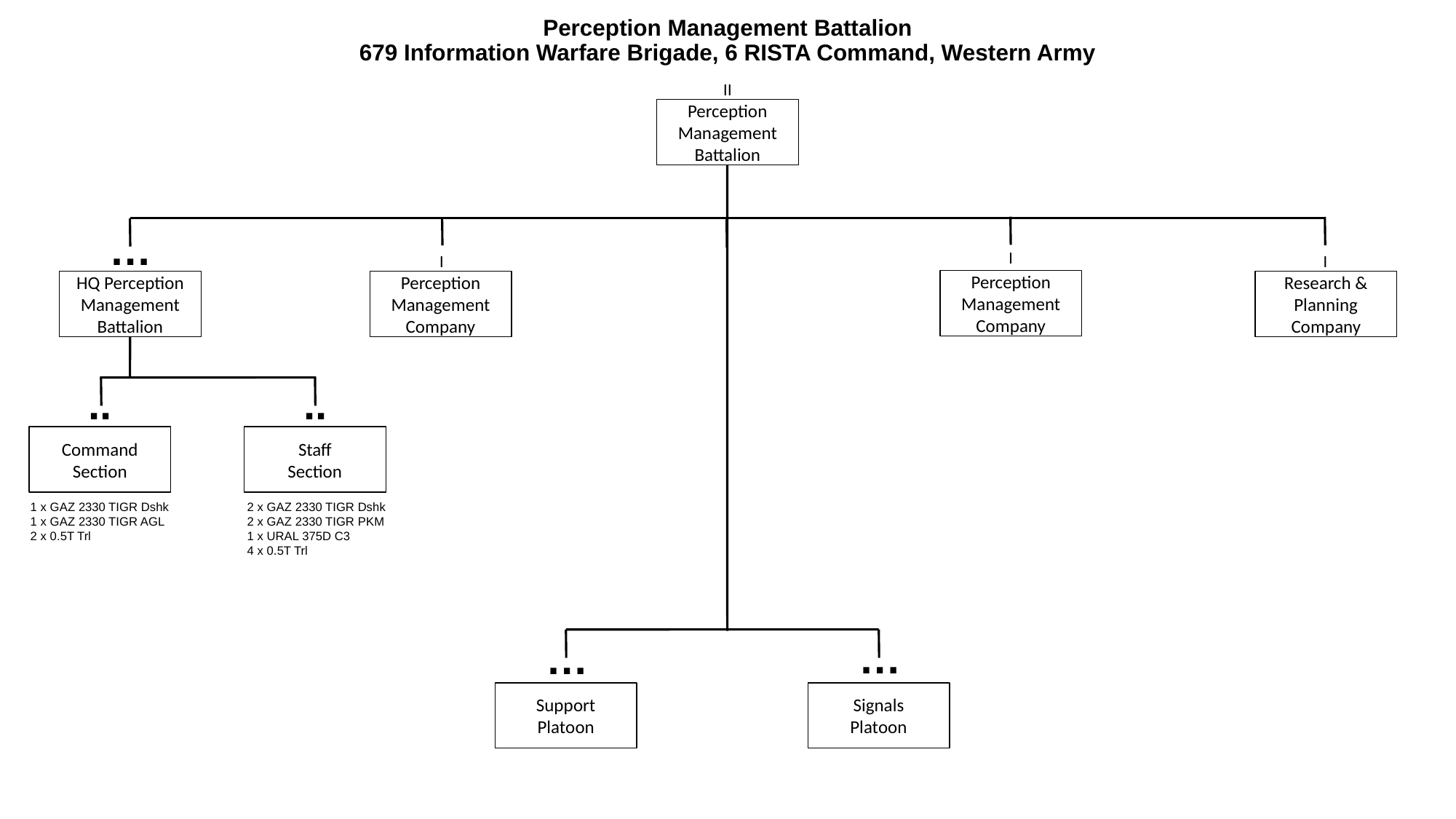

# Perception Management Battalion 679 Information Warfare Brigade, 6 RISTA Command, Western Army
II
Perception Management Battalion
…
I
I
I
Perception Management Company
Perception Management
Company
Research & Planning
Company
HQ Perception Management Battalion
..
..
Command
Section
Staff
Section
1 x GAZ 2330 TIGR Dshk
1 x GAZ 2330 TIGR AGL
2 x 0.5T Trl
2 x GAZ 2330 TIGR Dshk
2 x GAZ 2330 TIGR PKM
1 x URAL 375D C3
4 x 0.5T Trl
…
…
Support
Platoon
Signals
Platoon